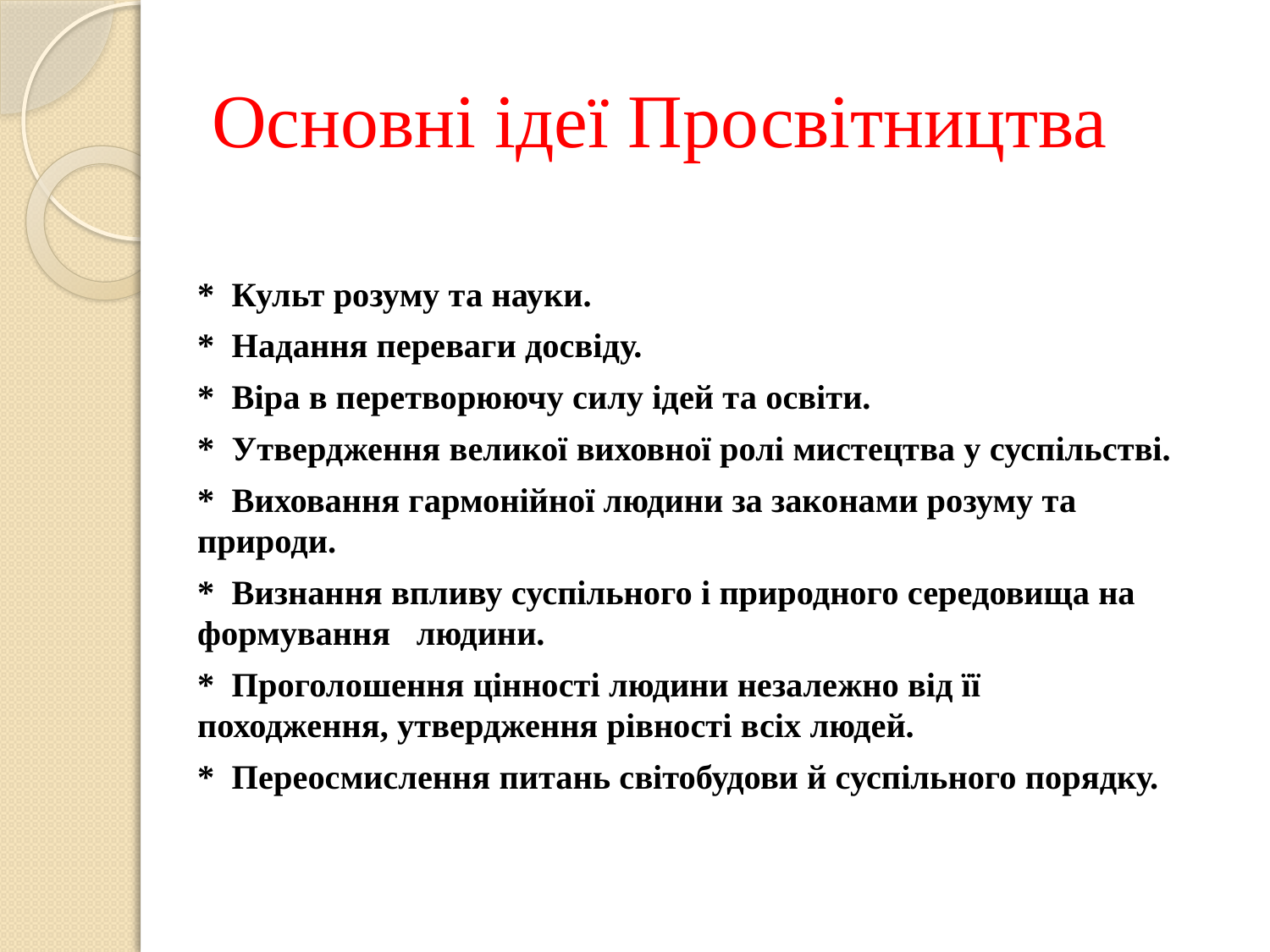

# Основні ідеї Просвітництва

*  Культ розуму та науки.
*  Надання переваги досвіду.
*  Віра в перетворюючу силу ідей та освіти.
*  Утвердження великої виховної ролі мистецтва у суспільстві.
*  Виховання гармонійної людини за законами розуму та природи.
*  Визнання впливу суспільного і природного середовища на формування   людини.
*  Проголошення цінності людини незалежно від її походження, утвердження рівності всіх людей.
*  Переосмислення питань світобудови й суспільного порядку.